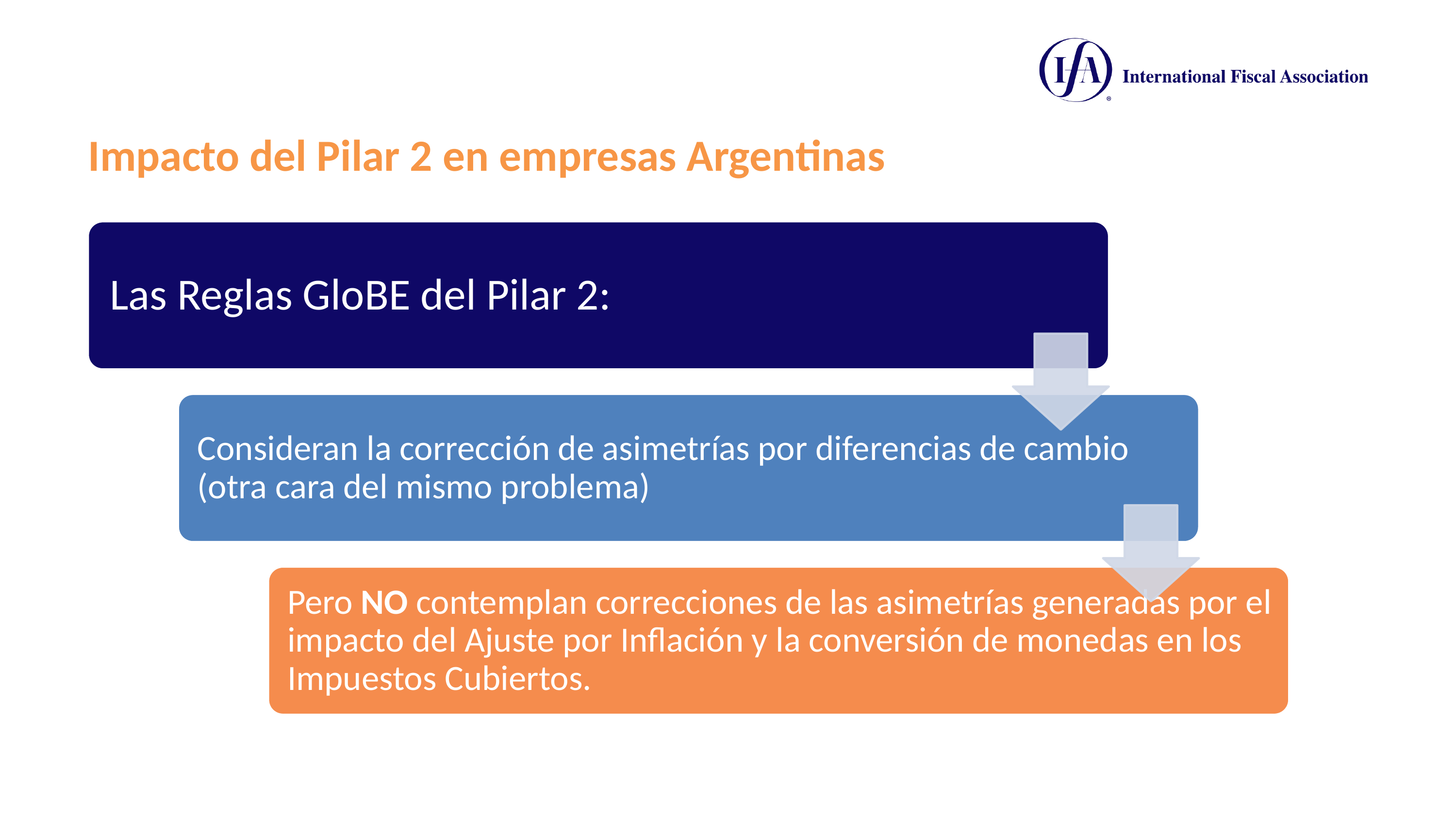

Impacto del Pilar 2 en empresas Argentinas
Las Reglas GloBE del Pilar 2:
Consideran la corrección de asimetrías por diferencias de cambio (otra cara del mismo problema)
Pero NO contemplan correcciones de las asimetrías generadas por el impacto del Ajuste por Inflación y la conversión de monedas en los Impuestos Cubiertos.